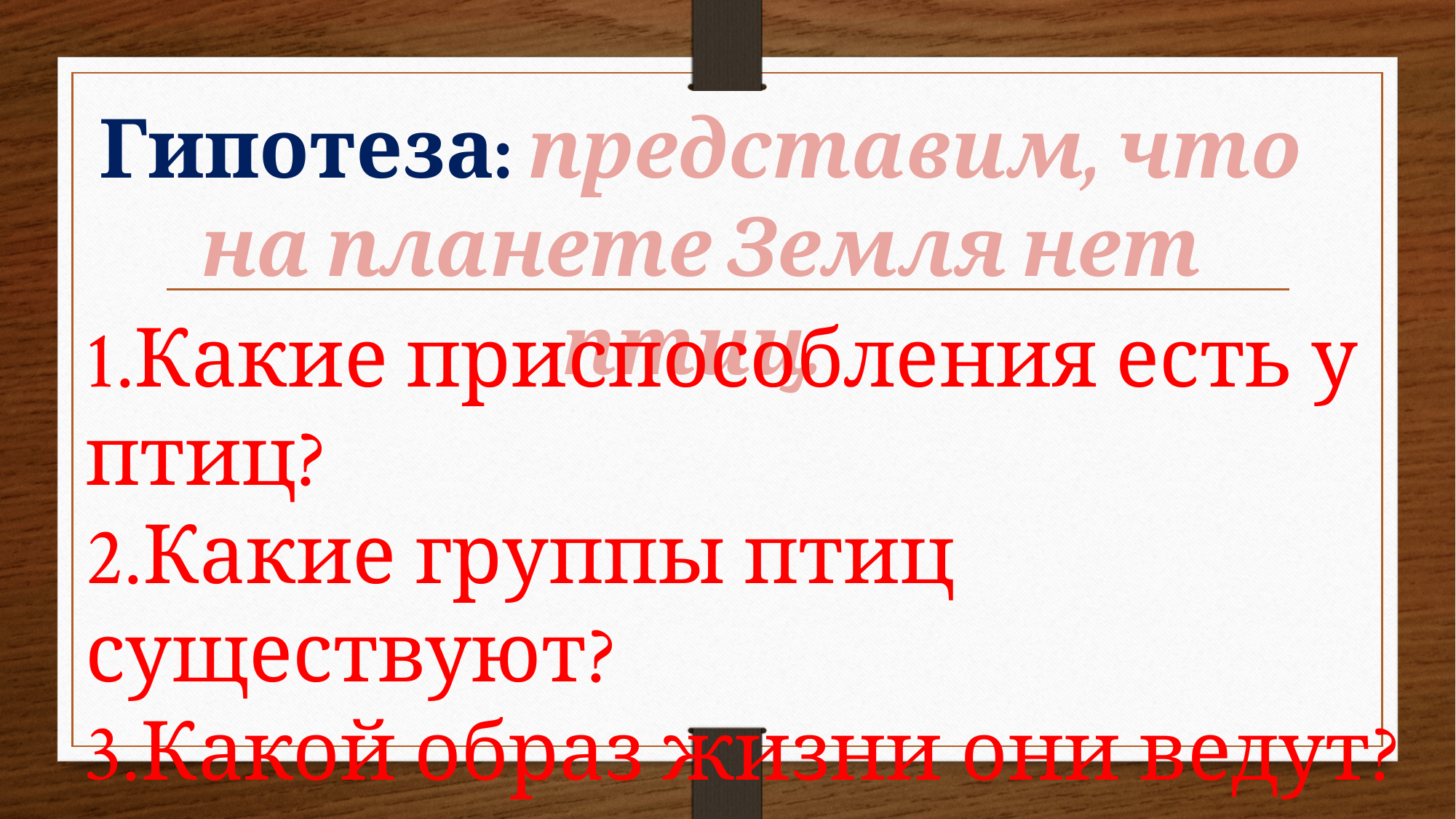

Гипотеза: представим, что на планете Земля нет птиц.
1.Какие приспособления есть у птиц?
2.Какие группы птиц существуют?
3.Какой образ жизни они ведут?